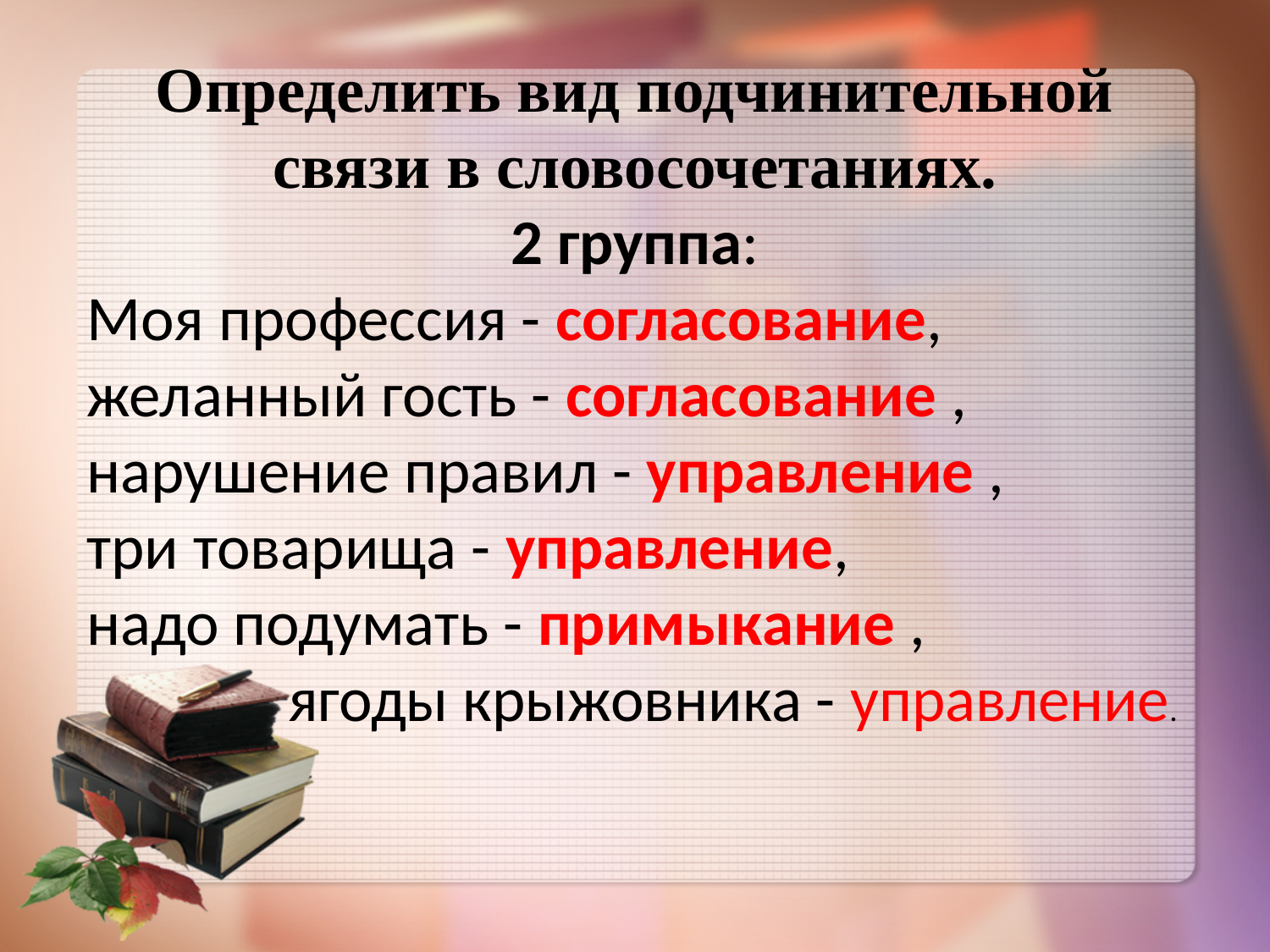

Определить вид подчинительной связи в словосочетаниях.
 2 группа:
Моя профессия - согласование, желанный гость - согласование , нарушение правил - управление ,
три товарища - управление,
надо подумать - примыкание ,
              ягоды крыжовника - управление.